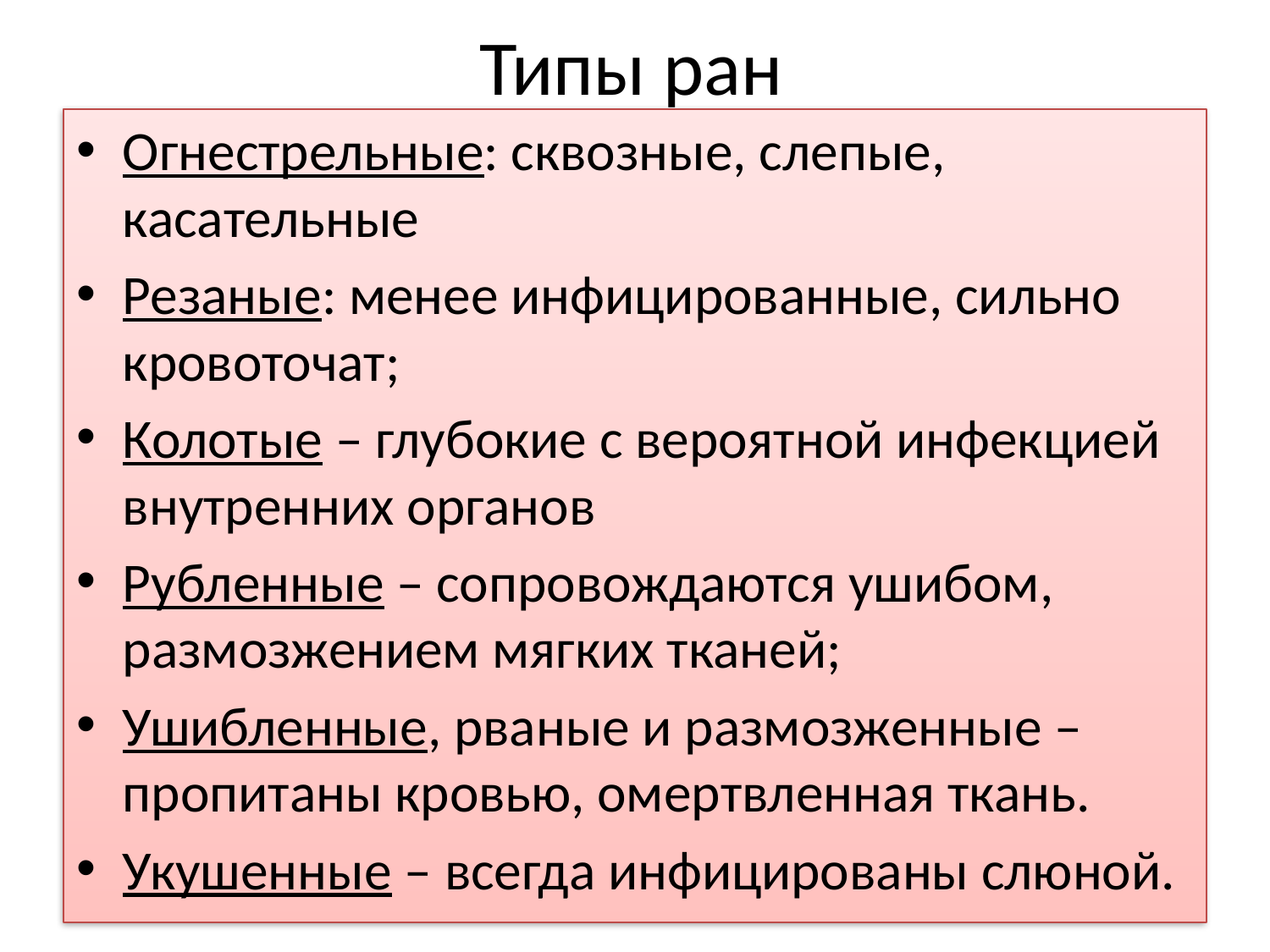

# Типы ран
Огнестрельные: сквозные, слепые, касательные
Резаные: менее инфицированные, сильно кровоточат;
Колотые – глубокие с вероятной инфекцией внутренних органов
Рубленные – сопровождаются ушибом, размозжением мягких тканей;
Ушибленные, рваные и размозженные – пропитаны кровью, омертвленная ткань.
Укушенные – всегда инфицированы слюной.